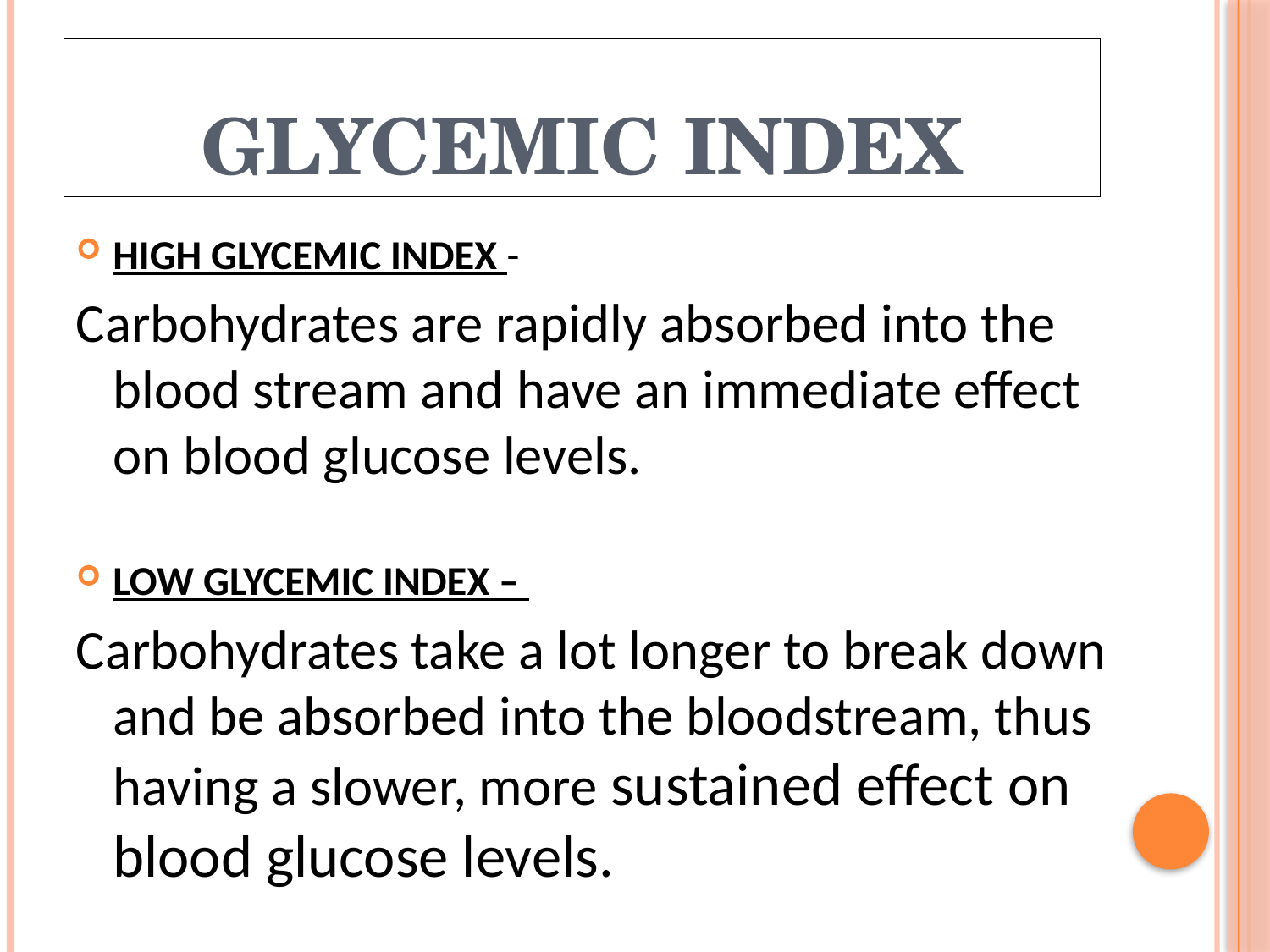

# GLYCEMIC INDEX
HIGH GLYCEMIC INDEX -
Carbohydrates are rapidly absorbed into the blood stream and have an immediate effect on blood glucose levels.

LOW GLYCEMIC INDEX –
Carbohydrates take a lot longer to break down and be absorbed into the bloodstream, thus having a slower, more sustained effect on blood glucose levels.